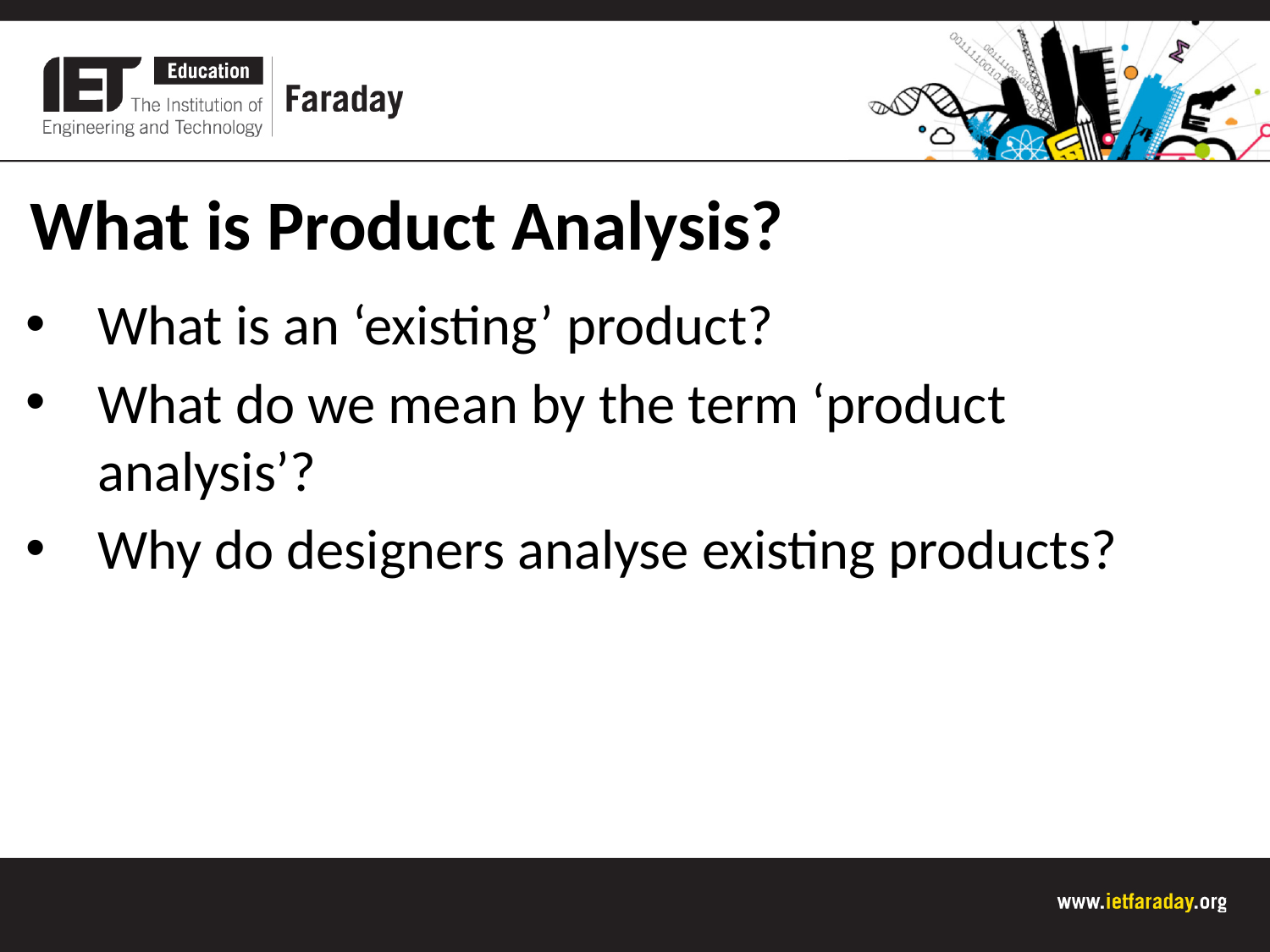

What is Product Analysis?
What is an ‘existing’ product?
What do we mean by the term ‘product analysis’?
Why do designers analyse existing products?